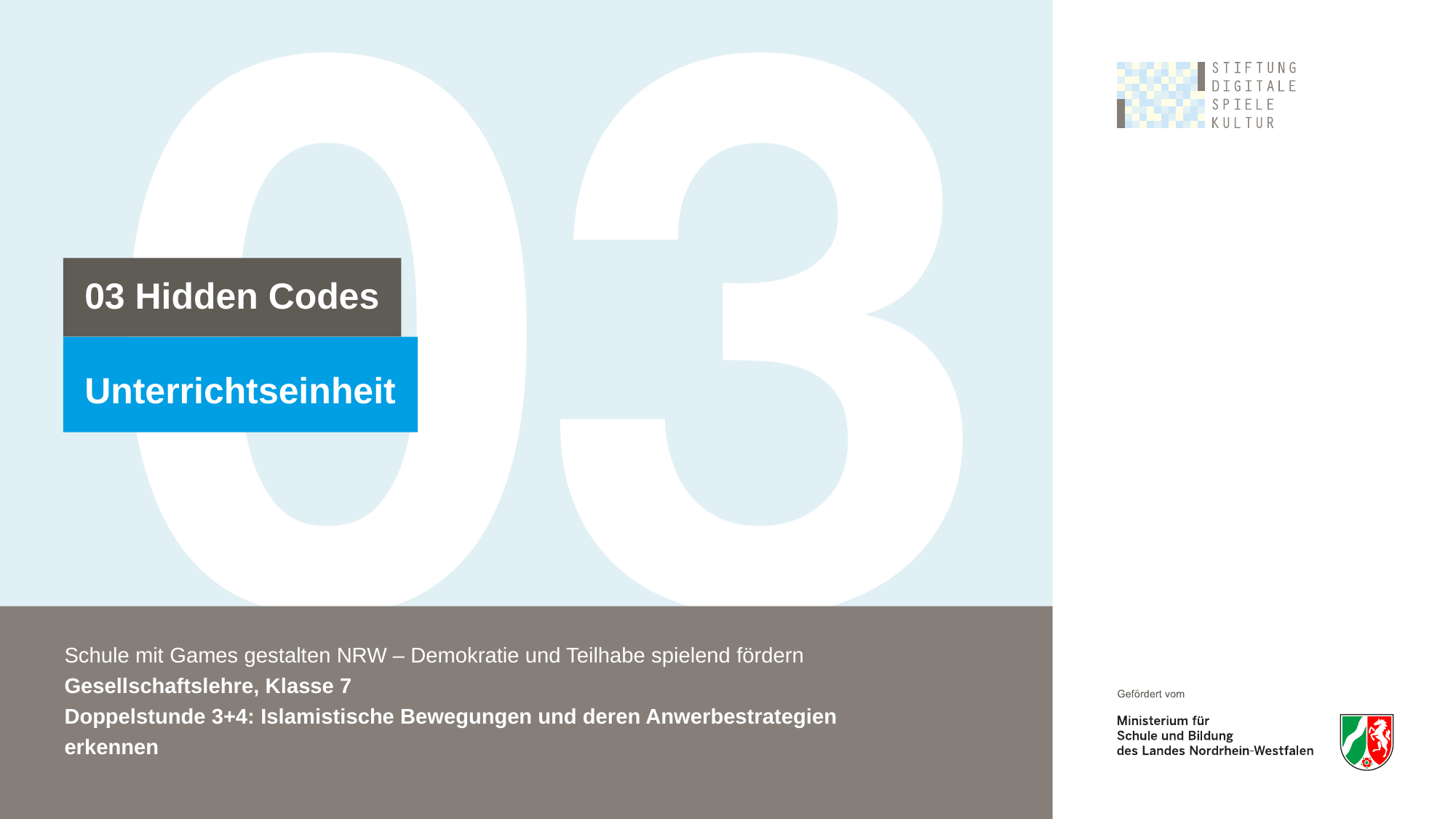

Schule mit Games gestalten NRW – Demokratie und Teilhabe spielend fördern
Gesellschaftslehre, Klasse 7
Doppelstunde 3+4: Islamistische Bewegungen und deren Anwerbestrategien erkennen